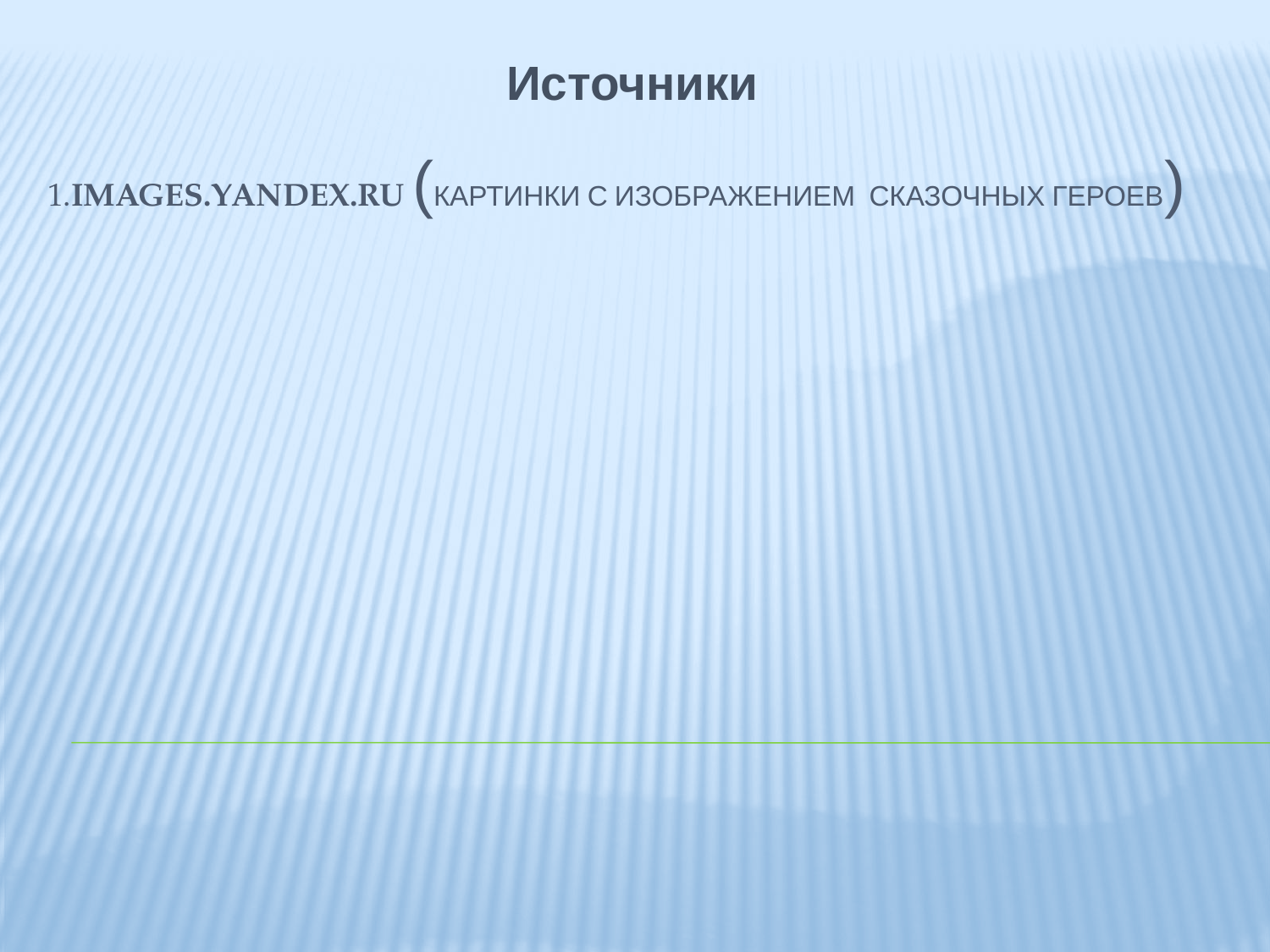

Источники
# 1.images.yandex.ru (картинки с изображением  сказочных героев)